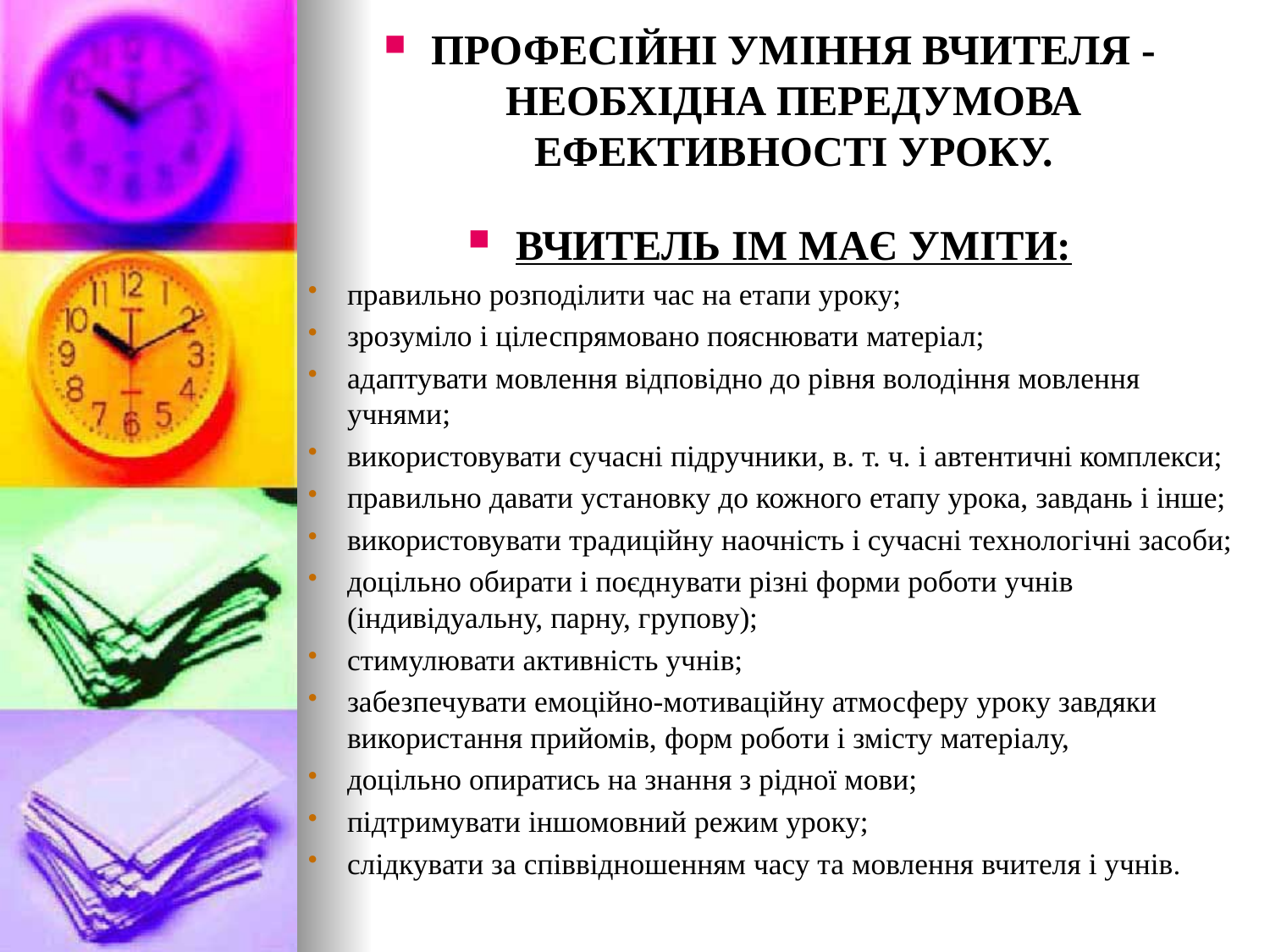

ПРОФЕСІЙНІ УМІННЯ ВЧИТЕЛЯ - НЕОБХІДНА ПЕРЕДУМОВА ЕФЕКТИВНОСТІ УРОКУ.

ВЧИТЕЛЬ ІМ МАЄ УМІТИ:
правильно розподілити час на етапи уроку;
зрозуміло і цілеспрямовано пояснювати матеріал;
адаптувати мовлення відповідно до рівня володіння мовлення учнями;
використовувати сучасні підручники, в. т. ч. і автентичні комплекси;
правильно давати установку до кожного етапу урока, завдань і інше;
використовувати традиційну наочність і сучасні технологічні засоби;
доцільно обирати і поєднувати різні форми роботи учнів (індивідуальну, парну, групову);
стимулювати активність учнів;
забезпечувати емоційно-мотиваційну атмосферу уроку завдяки використання прийомів, форм роботи і змісту матеріалу,
доцільно опиратись на знання з рідної мови;
підтримувати іншомовний режим уроку;
слідкувати за співвідношенням часу та мовлення вчителя і учнів.